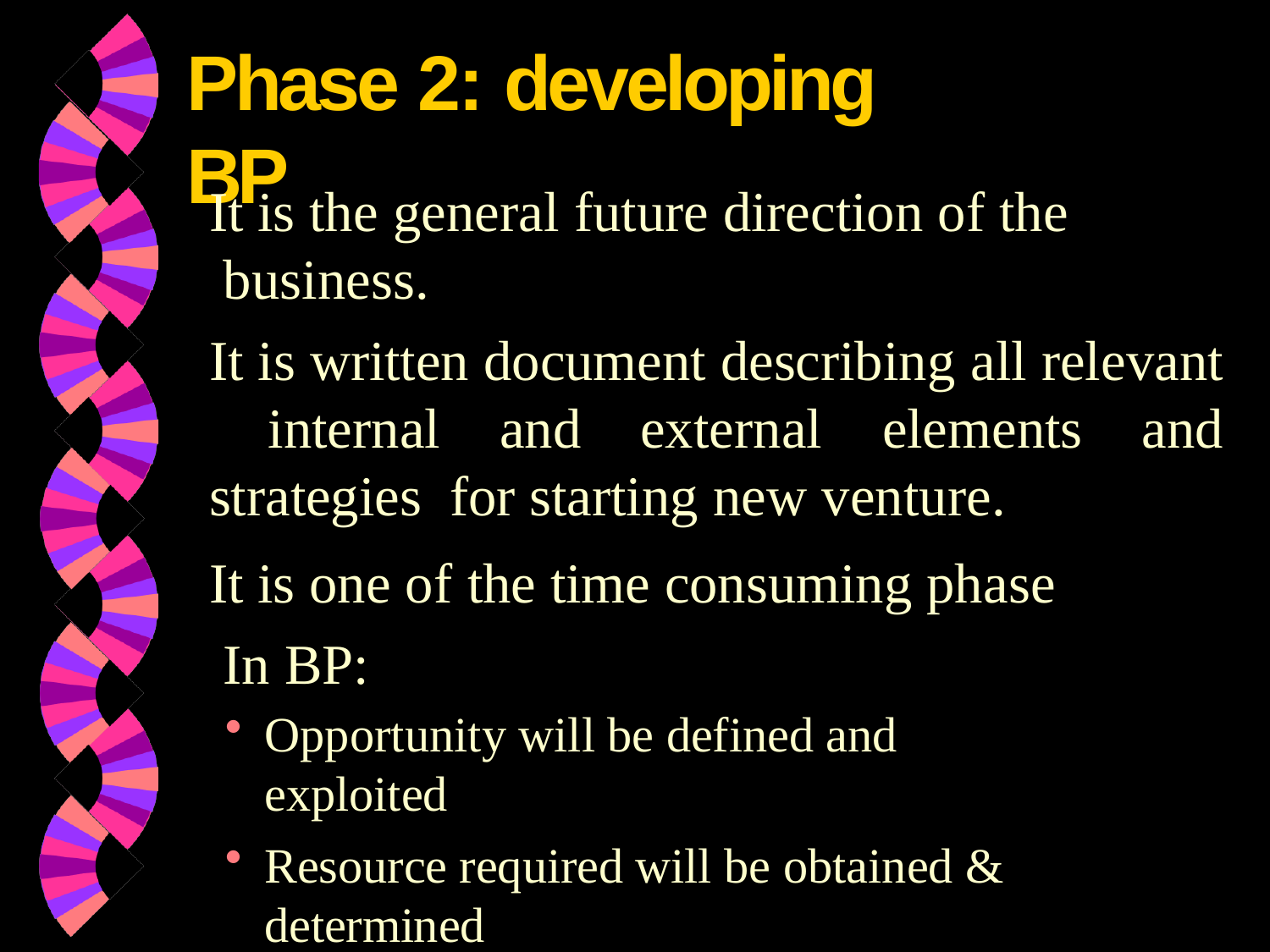

# Phase 2: developing BP
It is the general future direction of the  business.
It is written document describing all relevant  internal and external elements and strategies  for starting new venture.
It is one of the time consuming phase  In BP:
Opportunity will be defined and exploited
Resource required will be obtained & determined
Help to manage the venture successfully